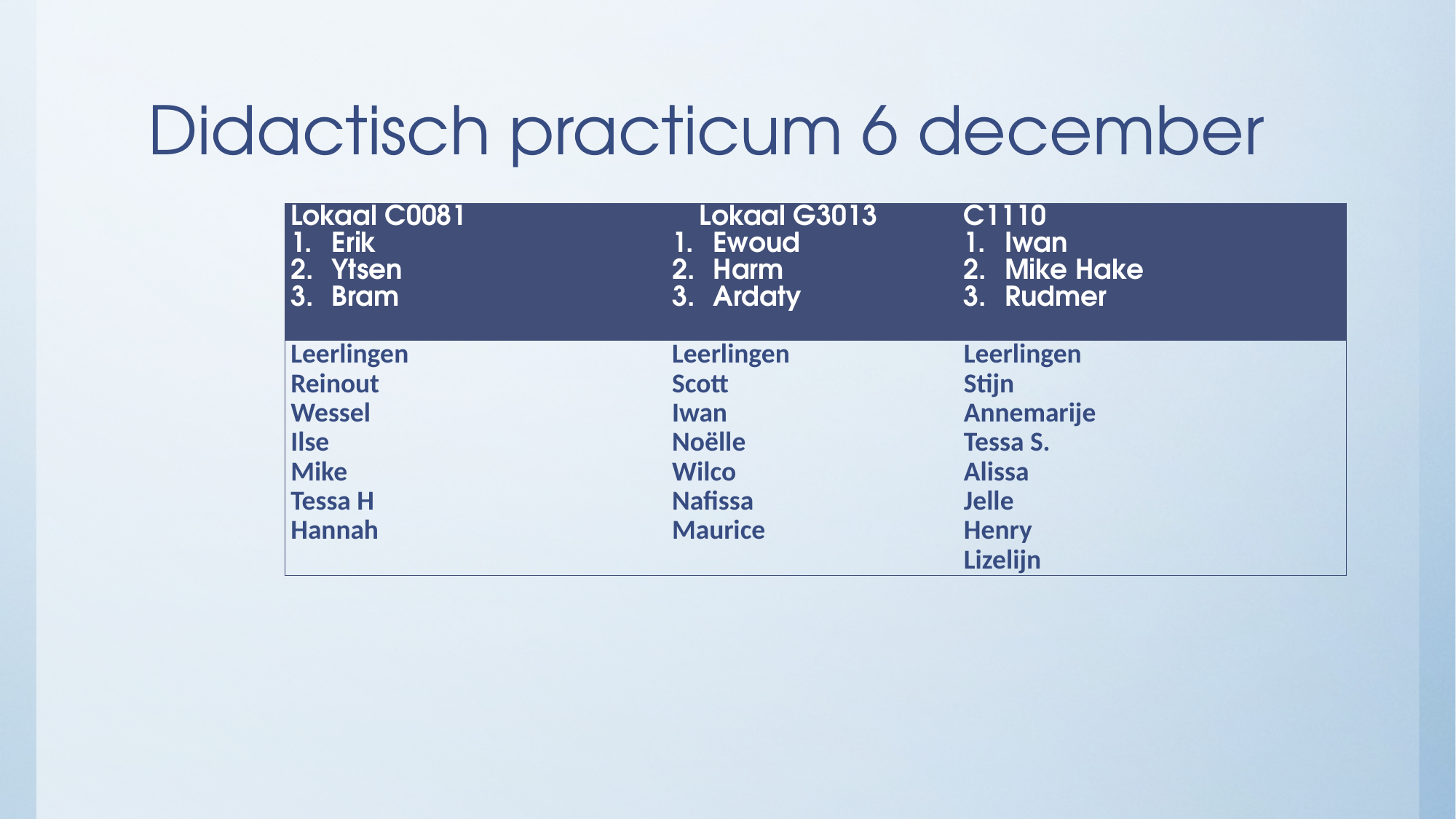

# Didactisch practicum 6 december
| Lokaal C0081 Erik Ytsen Bram | Lokaal G3013 Ewoud Harm Ardaty | C1110 Iwan Mike Hake Rudmer |
| --- | --- | --- |
| Leerlingen Reinout Wessel Ilse Mike Tessa H Hannah | Leerlingen Scott Iwan Noëlle Wilco Nafissa Maurice | Leerlingen Stijn Annemarije Tessa S. Alissa Jelle Henry Lizelijn |